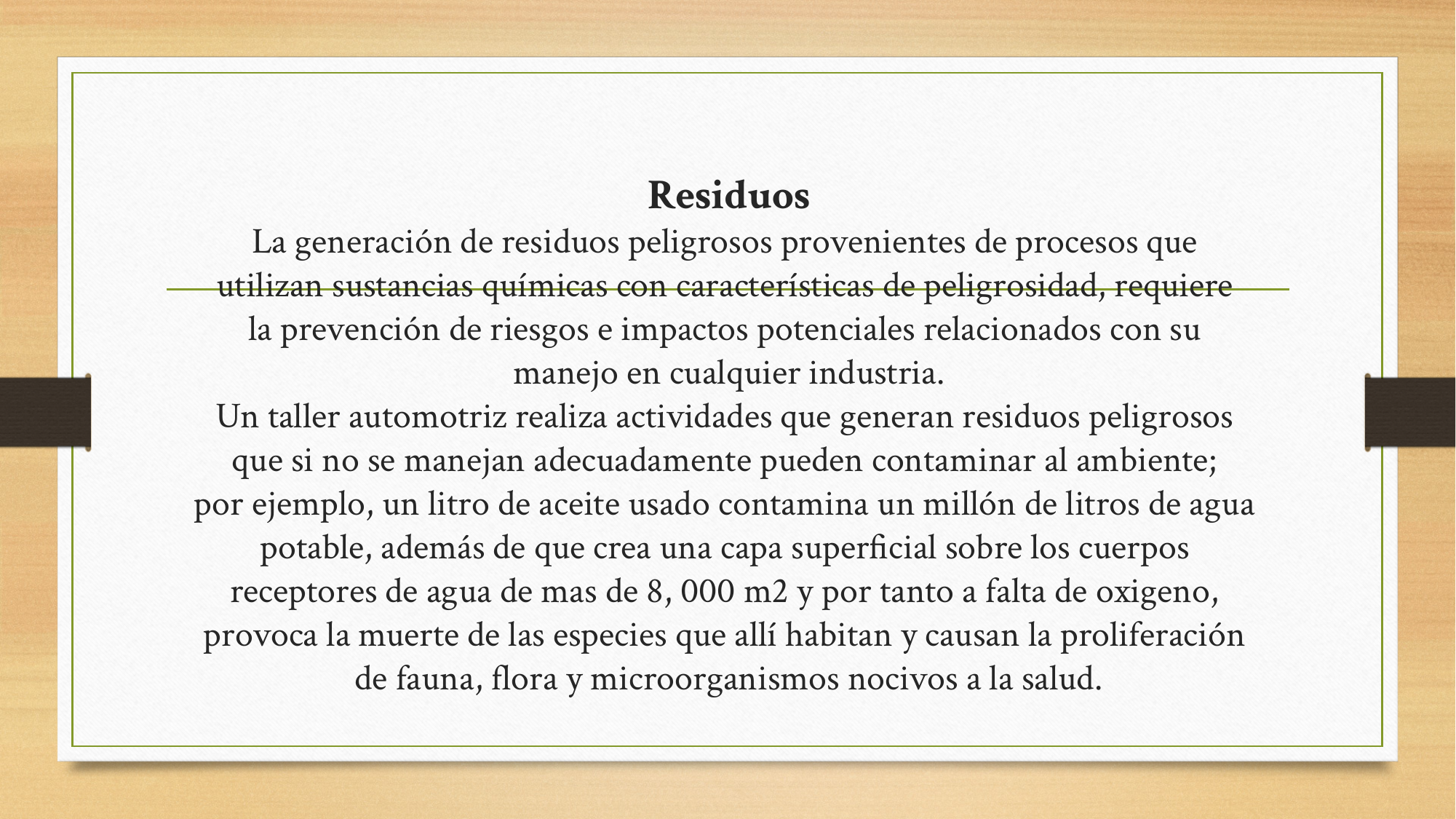

# Residuos La generación de residuos peligrosos provenientes de procesos que utilizan sustancias químicas con características de peligrosidad, requiere la prevención de riesgos e impactos potenciales relacionados con su manejo en cualquier industria. Un taller automotriz realiza actividades que generan residuos peligrosos que si no se manejan adecuadamente pueden contaminar al ambiente; por ejemplo, un litro de aceite usado contamina un millón de litros de agua potable, además de que crea una capa superficial sobre los cuerpos receptores de agua de mas de 8, 000 m2 y por tanto a falta de oxigeno, provoca la muerte de las especies que allí habitan y causan la proliferación de fauna, flora y microorganismos nocivos a la salud.